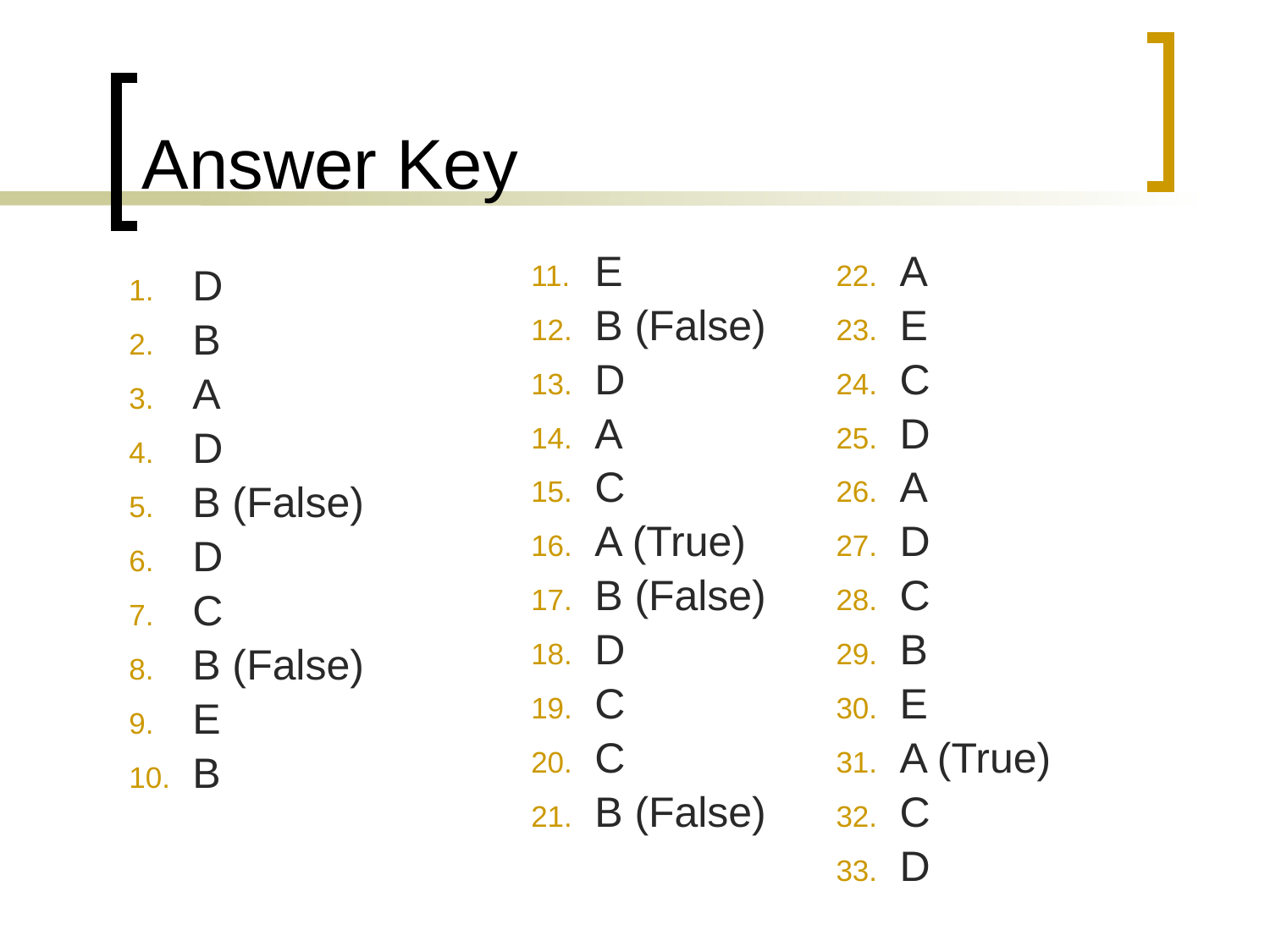

# Answer Key

D
B
A
D
B (False)
D
C
B (False)
E
B

E
B (False)
D
A
C
A (True)
B (False)
D
C
C
B (False)

A
E
C
D
A
D
C
B
E
A (True)
C
D